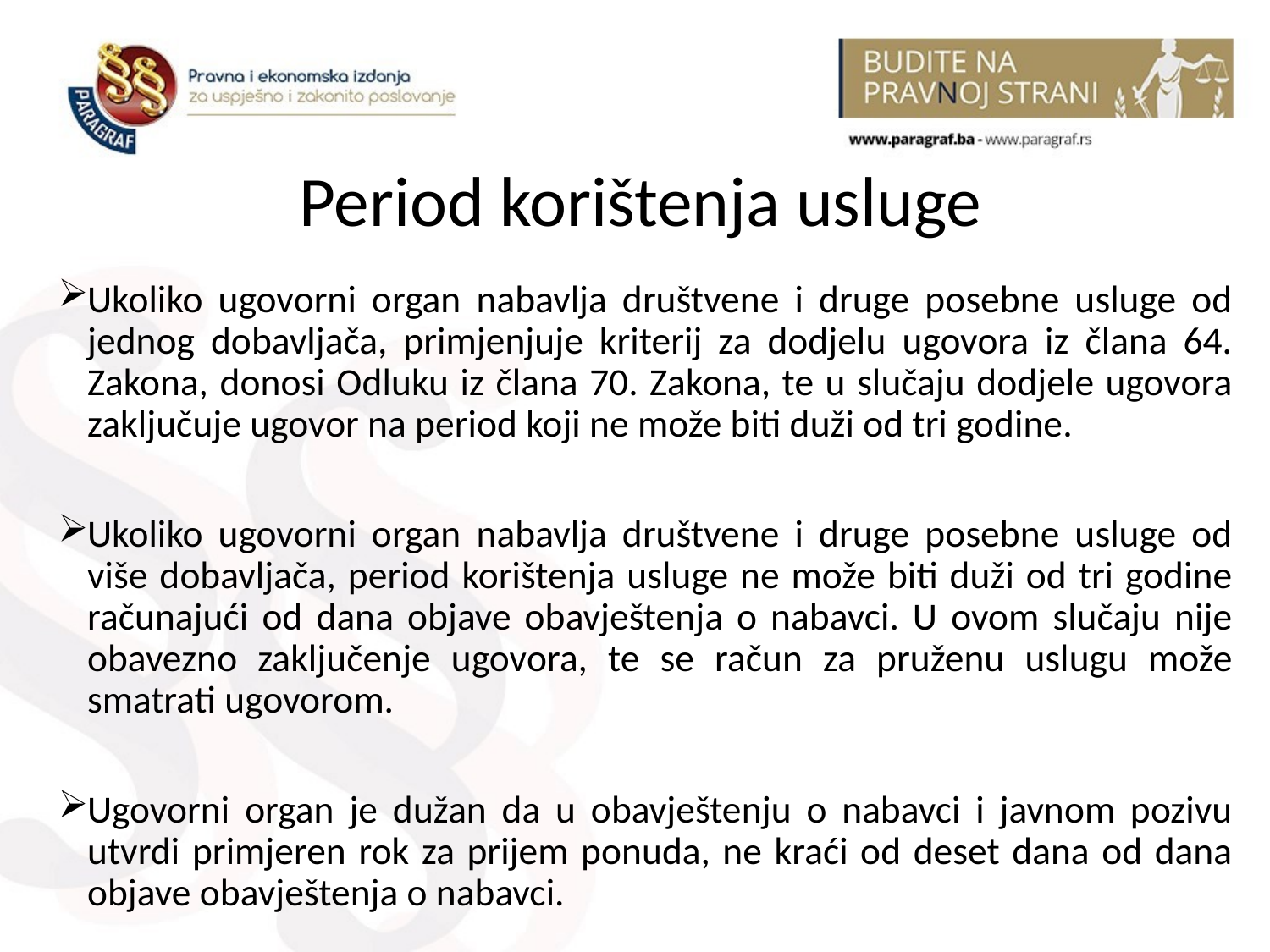

# Period korištenja usluge
Ukoliko ugovorni organ nabavlja društvene i druge posebne usluge od jednog dobavljača, primjenjuje kriterij za dodjelu ugovora iz člana 64. Zakona, donosi Odluku iz člana 70. Zakona, te u slučaju dodjele ugovora zaključuje ugovor na period koji ne može biti duži od tri godine.

Ukoliko ugovorni organ nabavlja društvene i druge posebne usluge od više dobavljača, period korištenja usluge ne može biti duži od tri godine računajući od dana objave obavještenja o nabavci. U ovom slučaju nije obavezno zaključenje ugovora, te se račun za pruženu uslugu može smatrati ugovorom.

Ugovorni organ je dužan da u obavještenju o nabavci i javnom pozivu utvrdi primjeren rok za prijem ponuda, ne kraći od deset dana od dana objave obavještenja o nabavci.